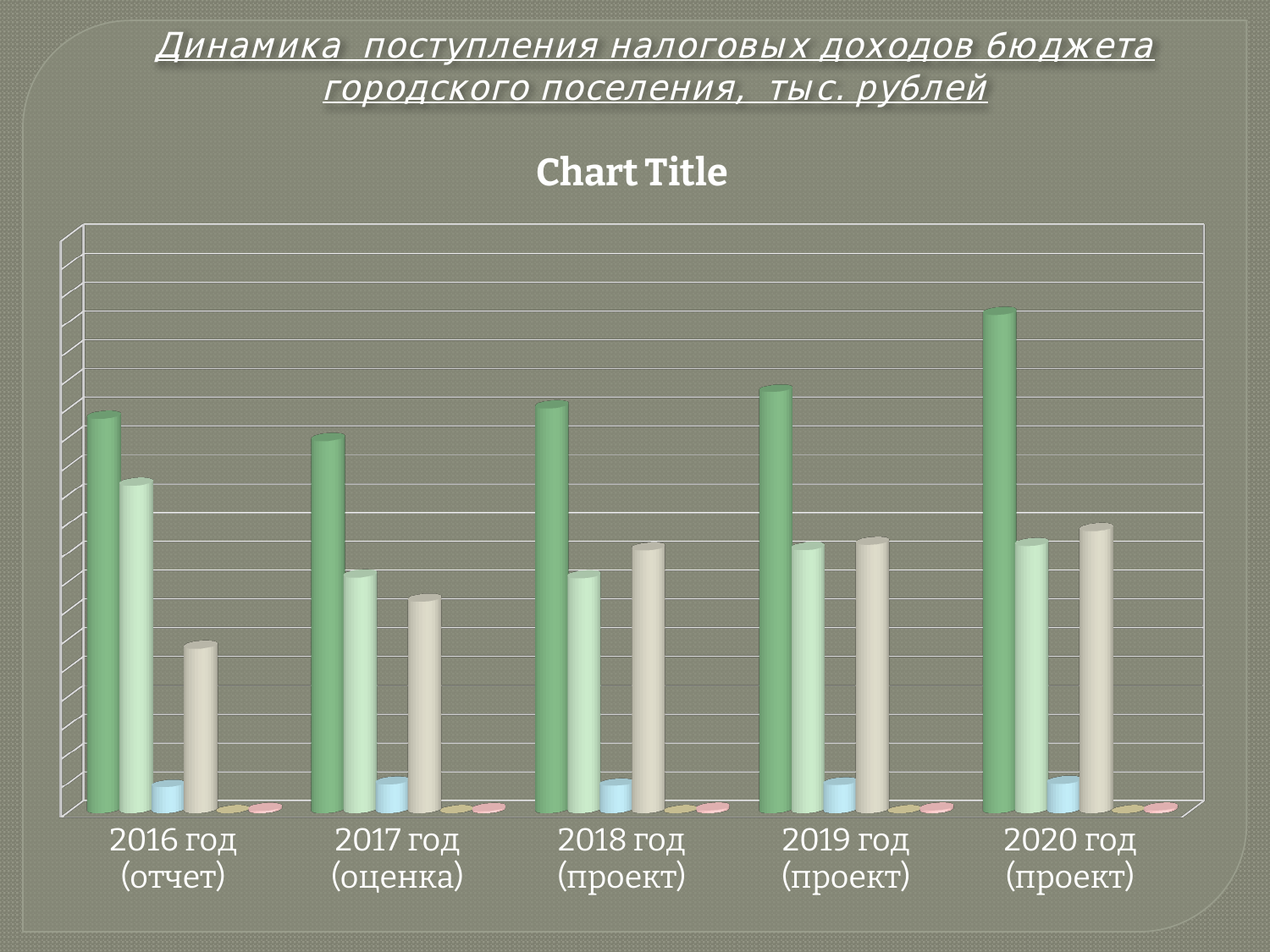

Динамика  поступления налоговых доходов бюджета городского поселения,  тыс. рублей

[unsupported chart]